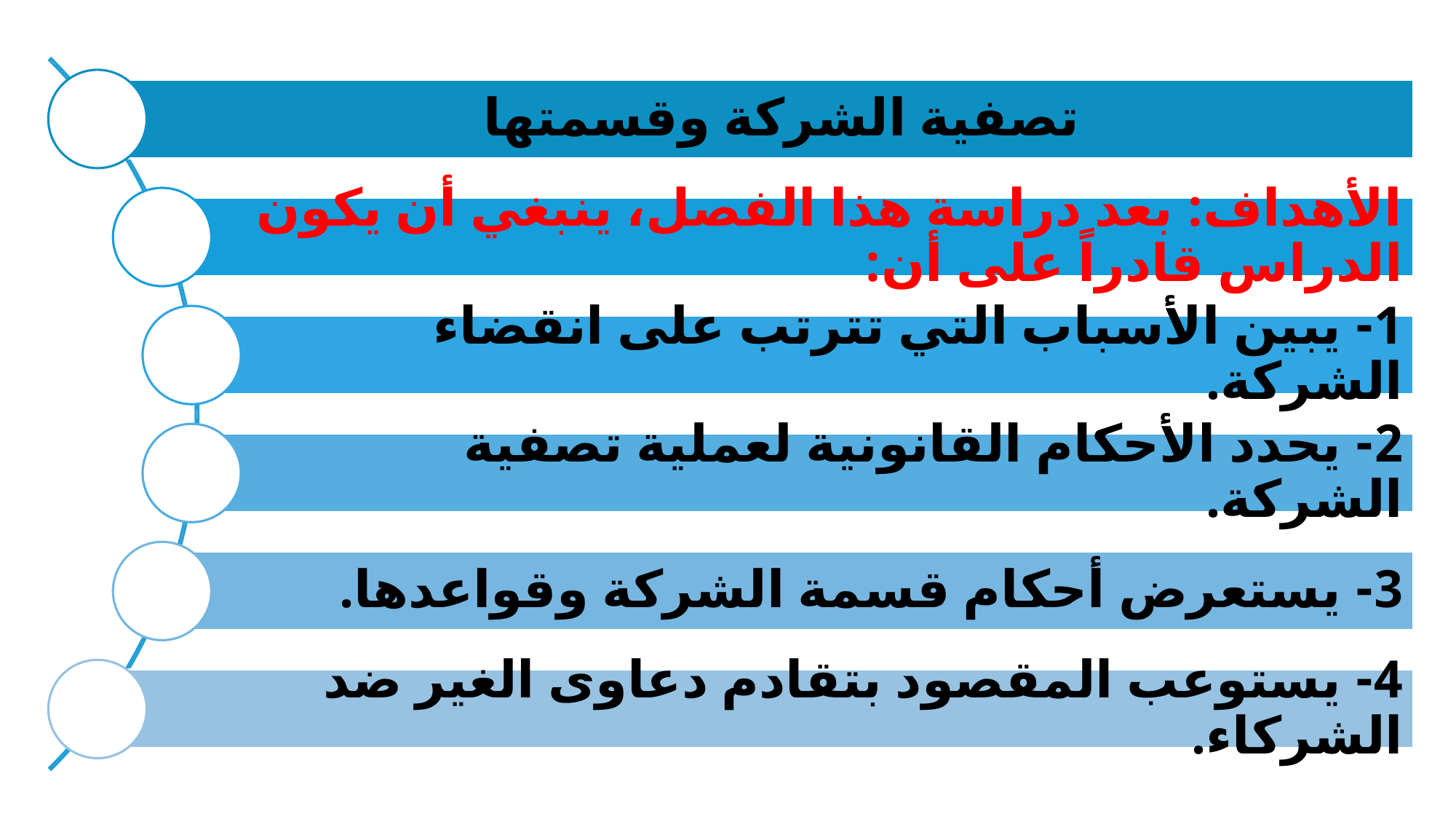

تصفية الشركة وقسمتها
الأهداف: بعد دراسة هذا الفصل، ينبغي أن يكون الدراس قادراً على أن:
1- يبين الأسباب التي تترتب على انقضاء الشركة.
2- يحدد الأحكام القانونية لعملية تصفية الشركة.
3- يستعرض أحكام قسمة الشركة وقواعدها.
4- يستوعب المقصود بتقادم دعاوى الغير ضد الشركاء.